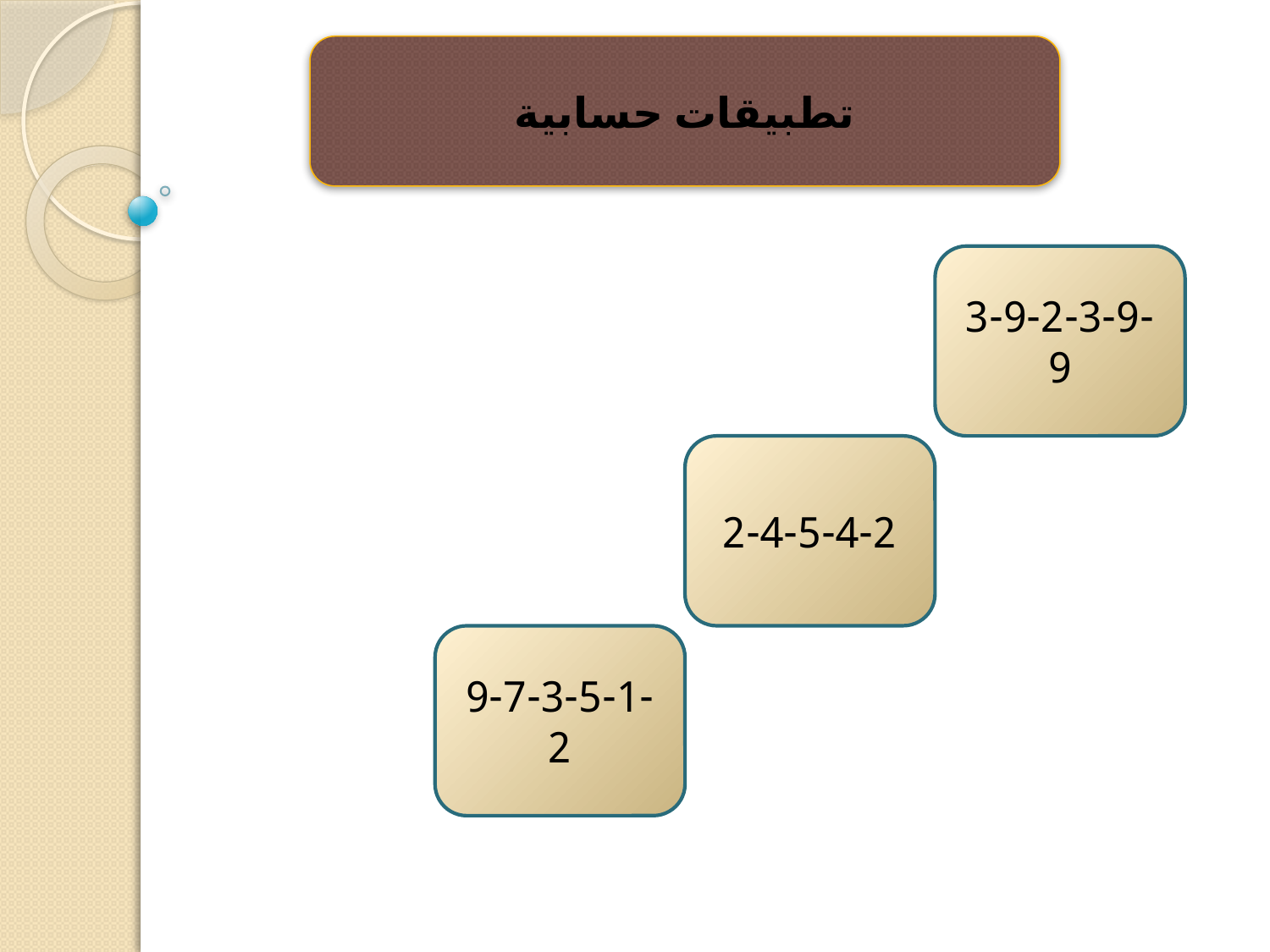

تطبيقات حسابية
3-9-2-3-9-9
2-4-5-4-2
9-7-3-5-1-2
9
4-2
لا يوجد منوال